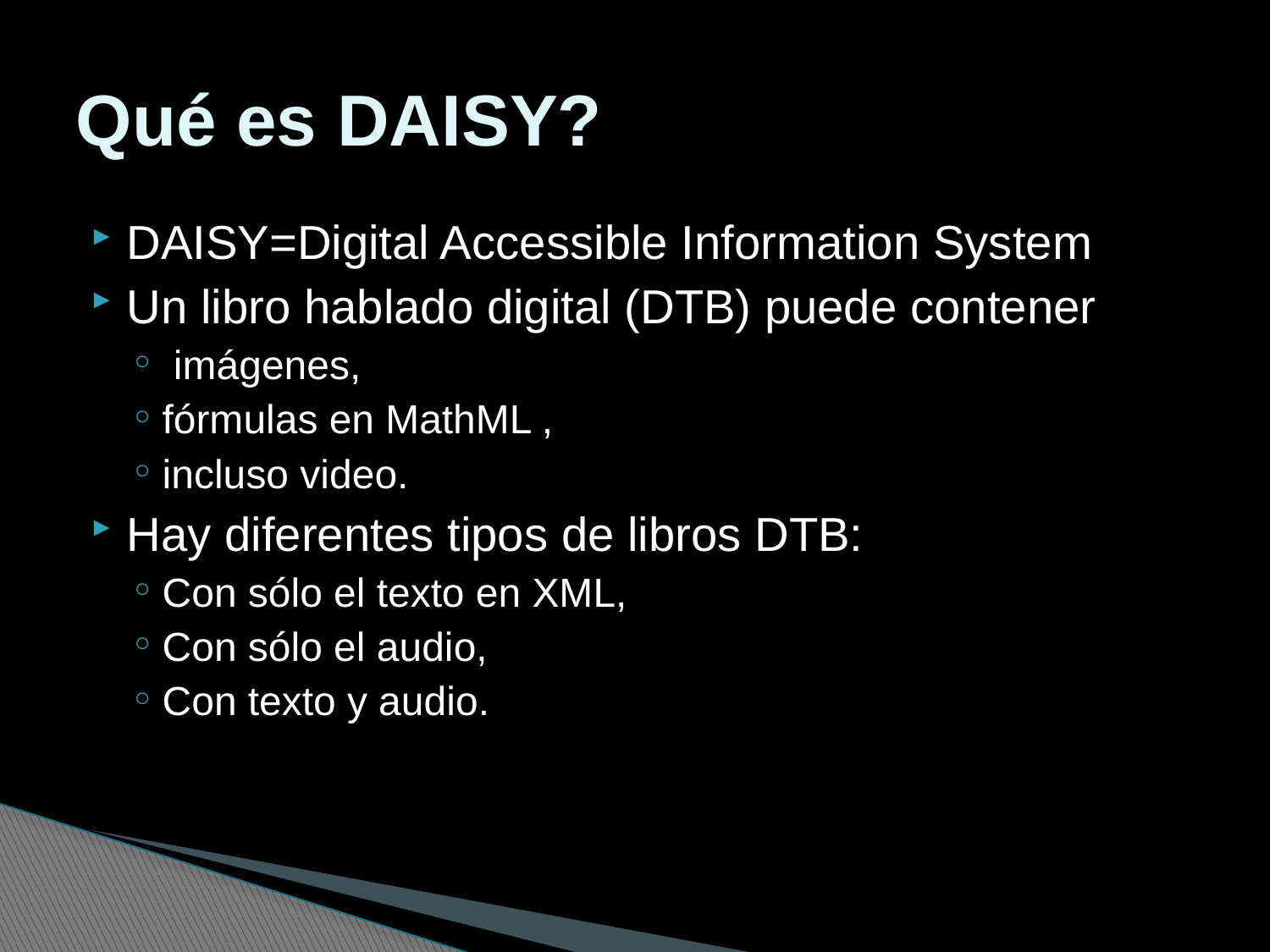

# Qué es DAISY?
DAISY=Digital Accessible Information System
Un libro hablado digital (DTB) puede contener
 imágenes,
fórmulas en MathML ,
incluso video.
Hay diferentes tipos de libros DTB:
Con sólo el texto en XML,
Con sólo el audio,
Con texto y audio.